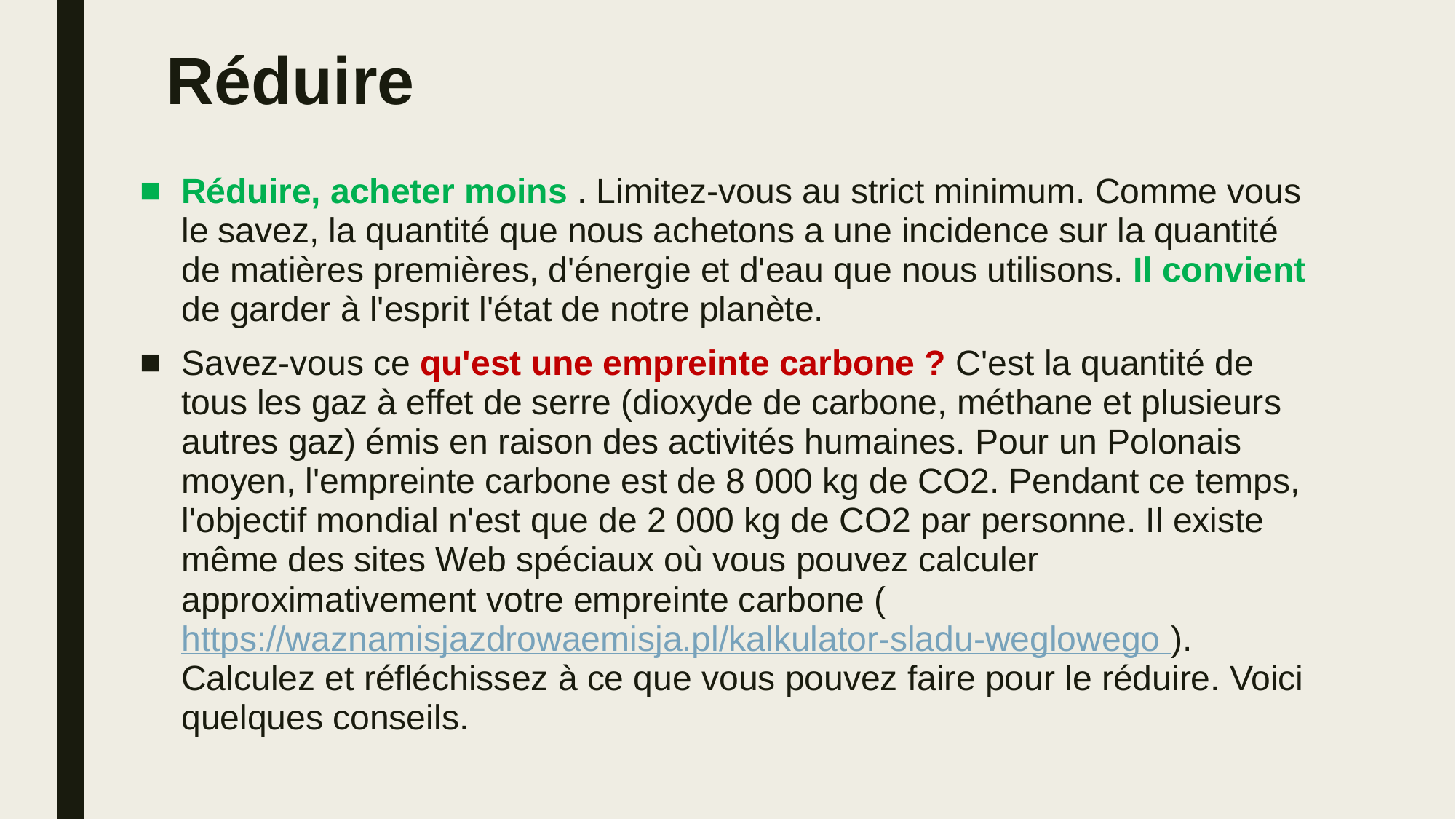

# Réduire
Réduire, acheter moins . Limitez-vous au strict minimum. Comme vous le savez, la quantité que nous achetons a une incidence sur la quantité de matières premières, d'énergie et d'eau que nous utilisons. Il convient de garder à l'esprit l'état de notre planète.
Savez-vous ce qu'est une empreinte carbone ? C'est la quantité de tous les gaz à effet de serre (dioxyde de carbone, méthane et plusieurs autres gaz) émis en raison des activités humaines. Pour un Polonais moyen, l'empreinte carbone est de 8 000 kg de CO2. Pendant ce temps, l'objectif mondial n'est que de 2 000 kg de CO2 par personne. Il existe même des sites Web spéciaux où vous pouvez calculer approximativement votre empreinte carbone ( https://waznamisjazdrowaemisja.pl/kalkulator-sladu-weglowego ). Calculez et réfléchissez à ce que vous pouvez faire pour le réduire. Voici quelques conseils.